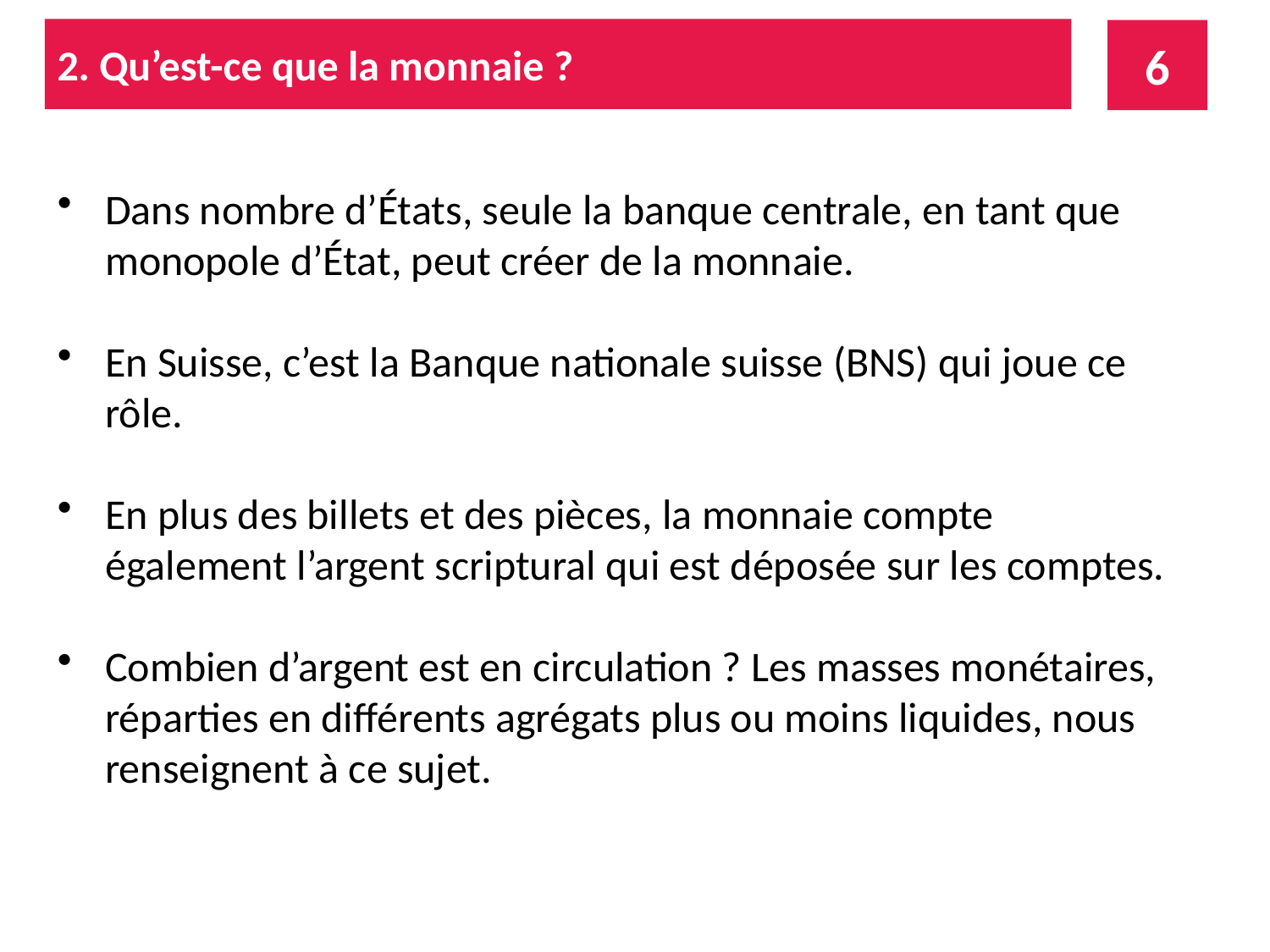

2. Qu’est-ce que la monnaie ?
6

Dans nombre d’États, seule la banque centrale, en tant que monopole d’État, peut créer de la monnaie.

En Suisse, c’est la Banque nationale suisse (BNS) qui joue ce rôle.

En plus des billets et des pièces, la monnaie compte également l’argent scriptural qui est déposée sur les comptes.

Combien d’argent est en circulation ? Les masses monétaires, réparties en différents agrégats plus ou moins liquides, nous renseignent à ce sujet.